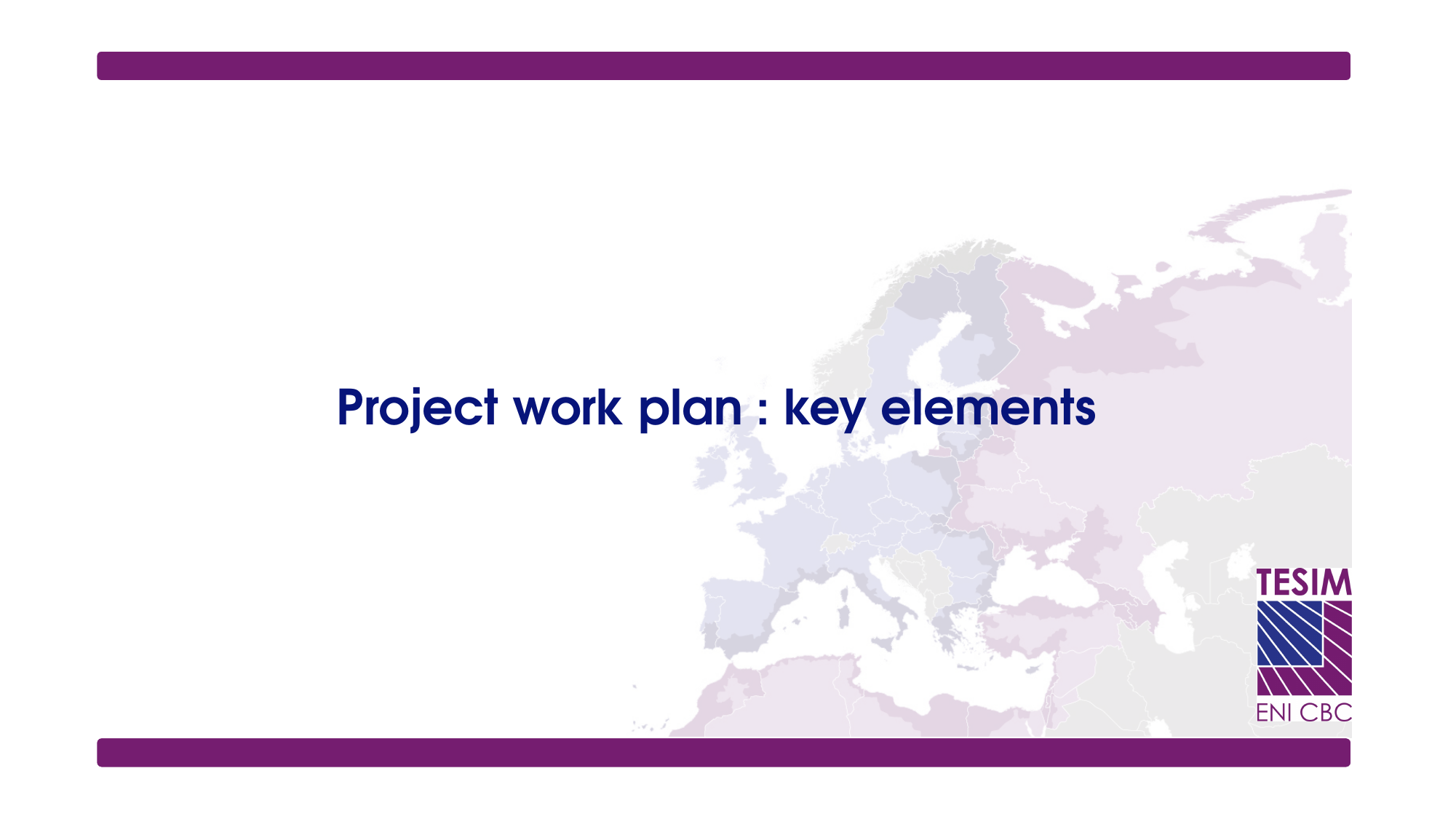

# Project work plan : key elements